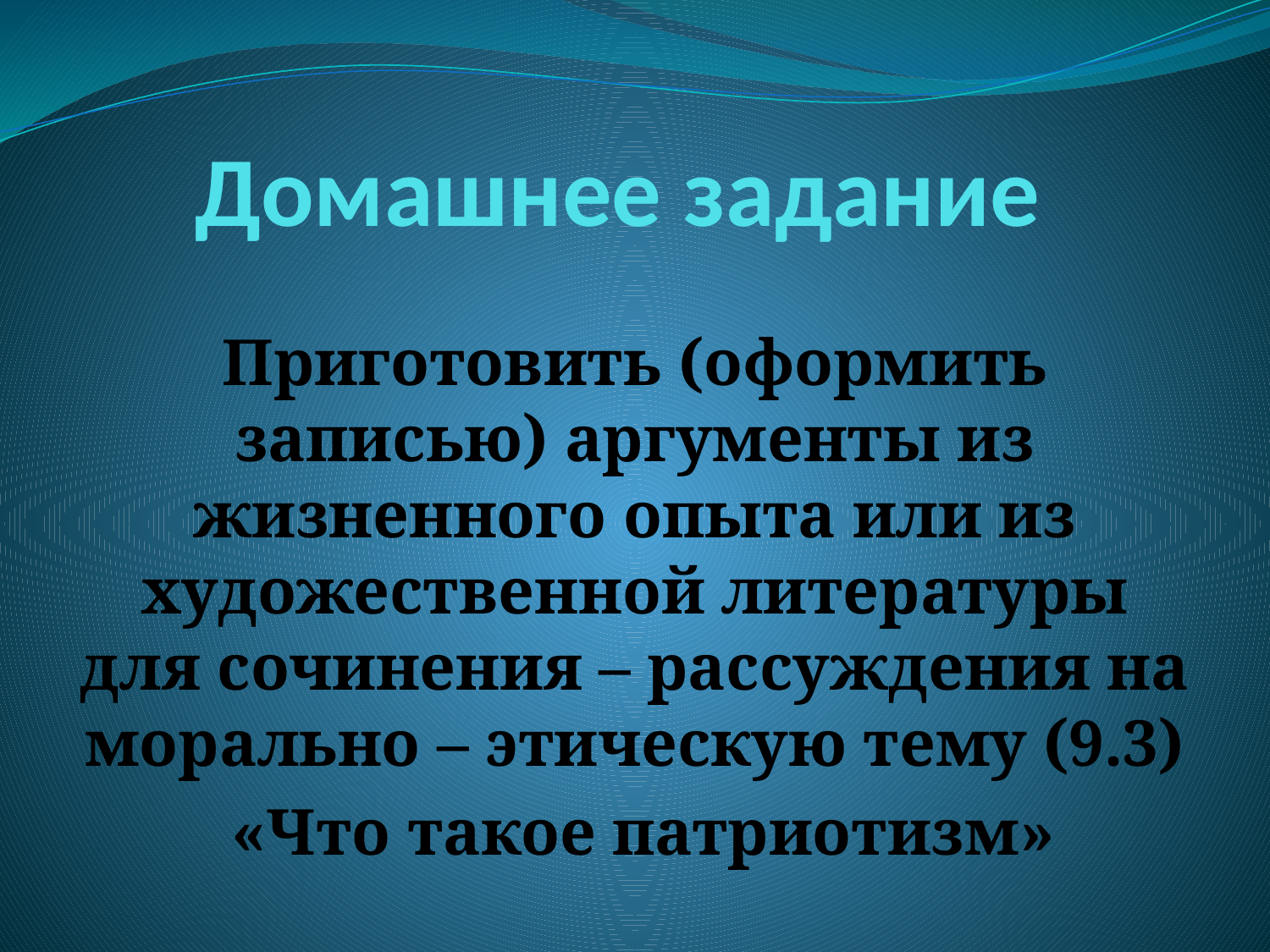

# Домашнее задание
Приготовить (оформить записью) аргументы из жизненного опыта или из художественной литературы для сочинения – рассуждения на морально – этическую тему (9.3)
 «Что такое патриотизм»